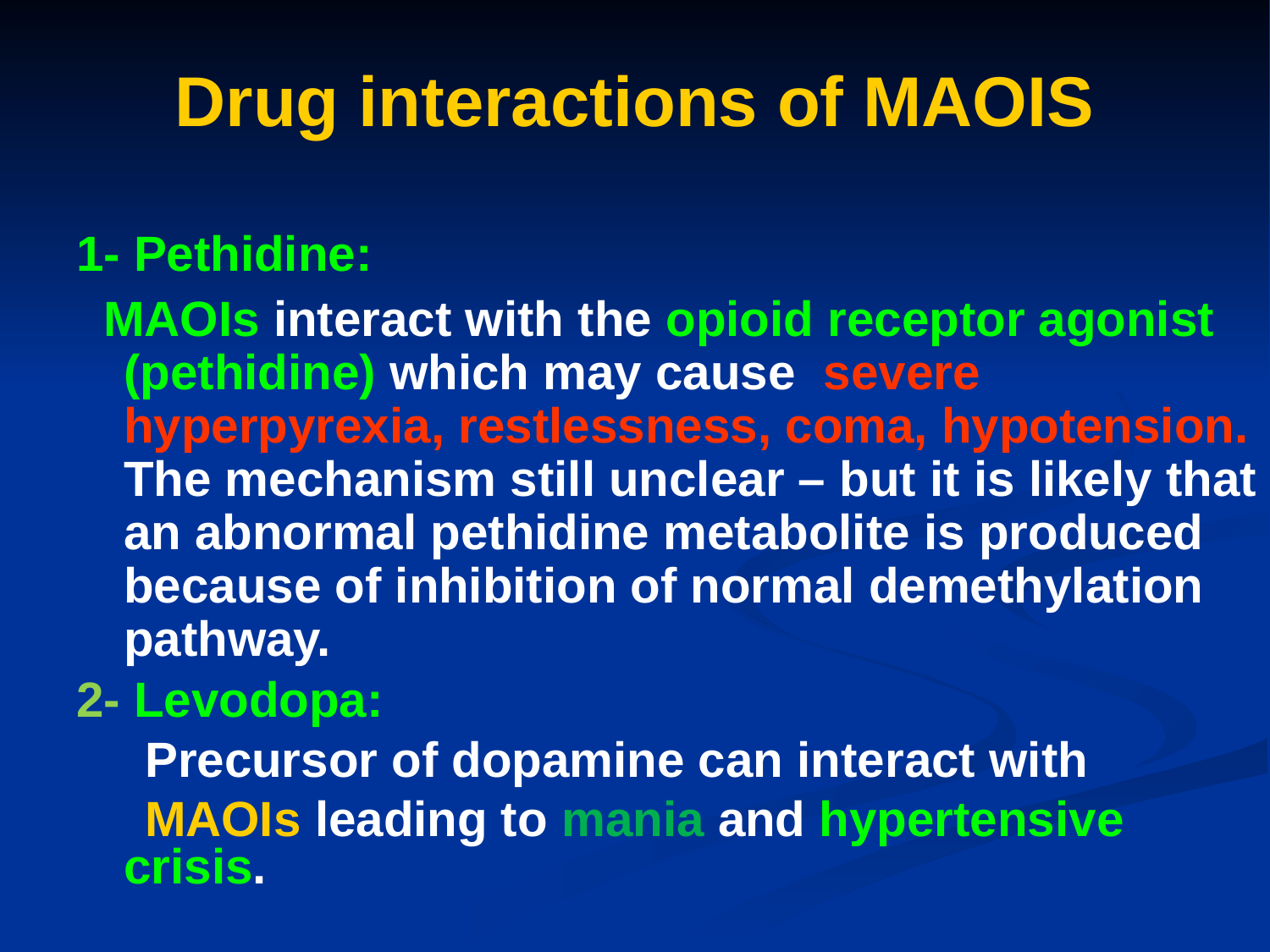

# Drug interactions of MAOIS
1- Pethidine:
  MAOIs interact with the opioid receptor agonist (pethidine) which may cause  severe hyperpyrexia, restlessness, coma, hypotension. The mechanism still unclear – but it is likely that an abnormal pethidine metabolite is produced because of inhibition of normal demethylation pathway.
2- Levodopa:
     Precursor of dopamine can interact with
     MAOIs leading to mania and hypertensive crisis.